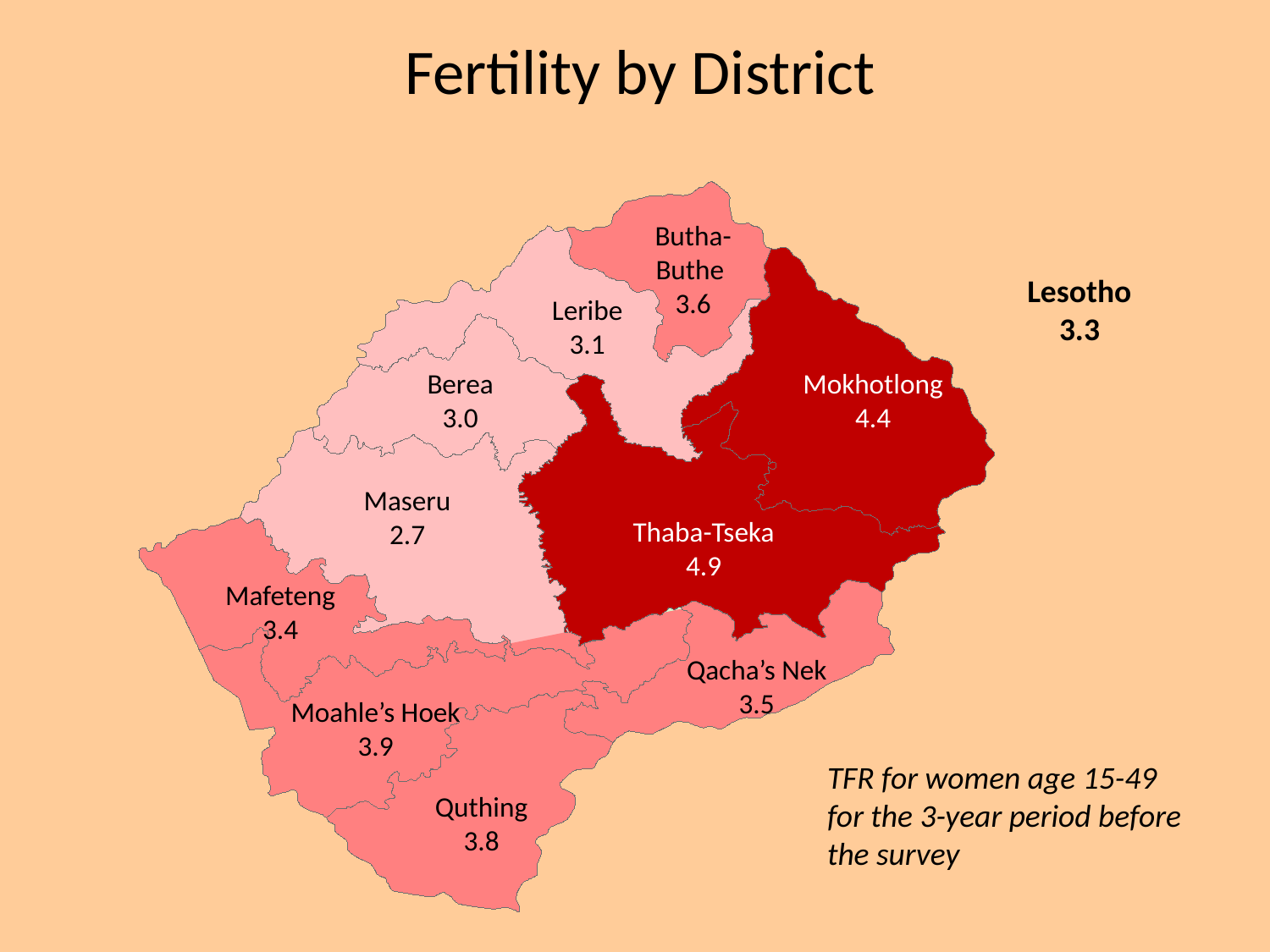

Fertility by District

Butha-Buthe
3.6

Lesotho
3.3
Leribe
3.1

Berea
3.0
Mokhotlong
4.4

Maseru
2.7
Thaba-Tseka
4.9

Mafeteng
3.4

Qacha’s Nek
3.5
Moahle’s Hoek
3.9

TFR for women age 15-49 for the 3-year period before the survey
Quthing
3.8